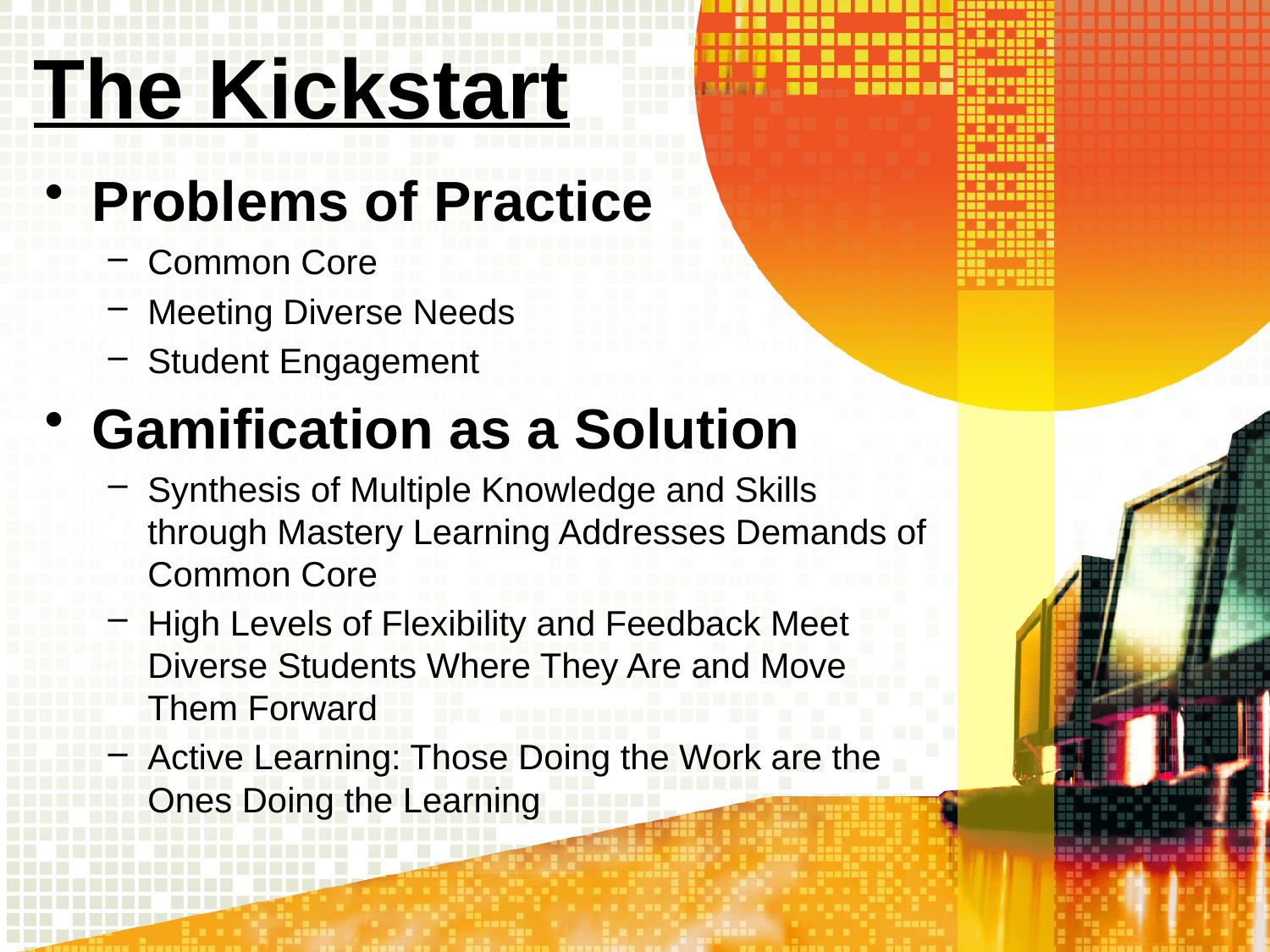

# The Kickstart
Problems of Practice
Common Core
Meeting Diverse Needs
Student Engagement
Gamification as a Solution
Synthesis of Multiple Knowledge and Skills through Mastery Learning Addresses Demands of Common Core
High Levels of Flexibility and Feedback Meet Diverse Students Where They Are and Move Them Forward
Active Learning: Those Doing the Work are the Ones Doing the Learning